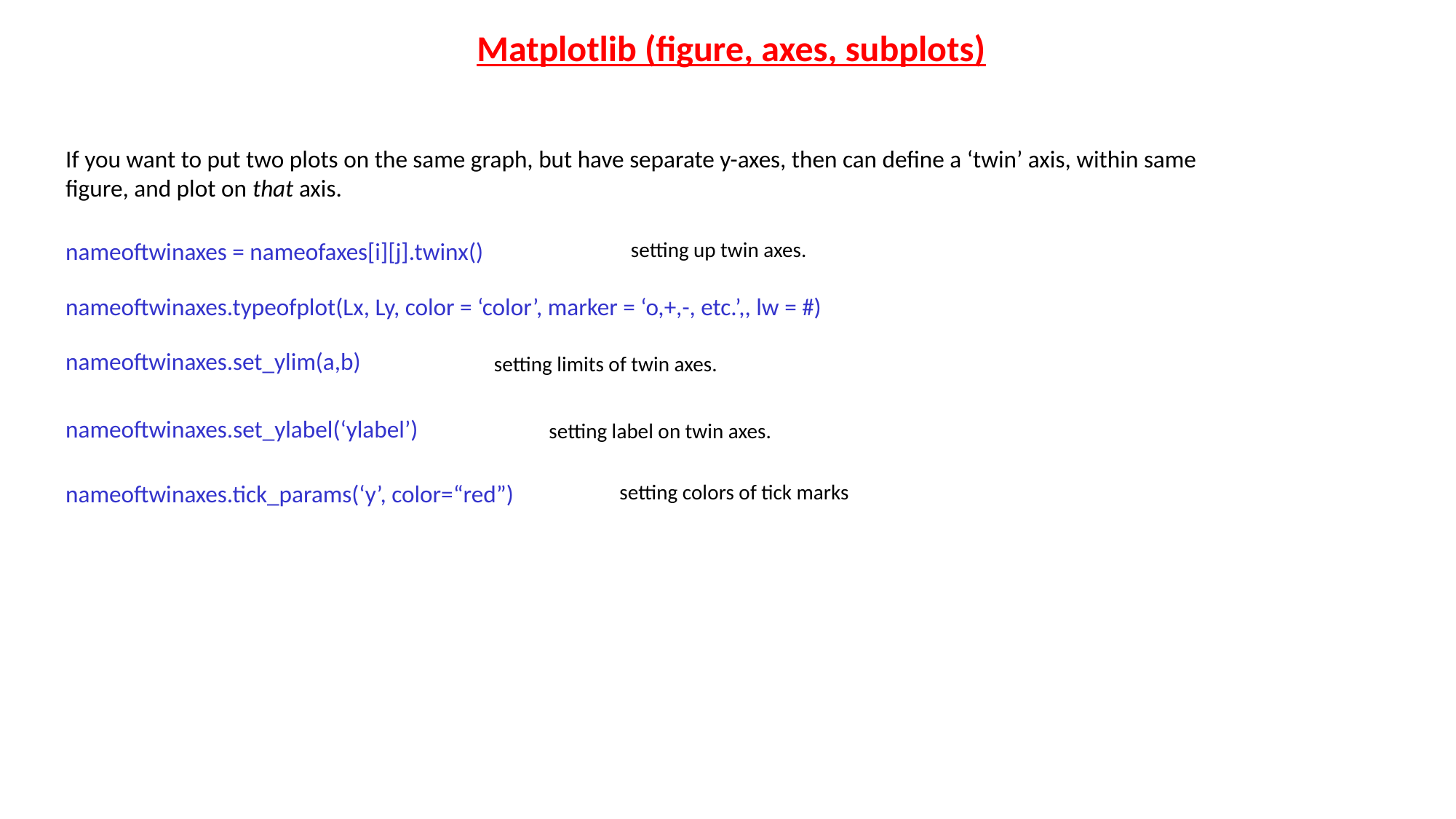

Matplotlib (figure, axes, subplots)
If you want to put two plots on the same graph, but have separate y-axes, then can define a ‘twin’ axis, within same figure, and plot on that axis.
nameoftwinaxes = nameofaxes[i][j].twinx()
setting up twin axes.
nameoftwinaxes.typeofplot(Lx, Ly, color = ‘color’, marker = ‘o,+,-, etc.’,, lw = #)
nameoftwinaxes.set_ylim(a,b)
setting limits of twin axes.
nameoftwinaxes.set_ylabel(‘ylabel’)
setting label on twin axes.
nameoftwinaxes.tick_params(‘y’, color=“red”)
setting colors of tick marks